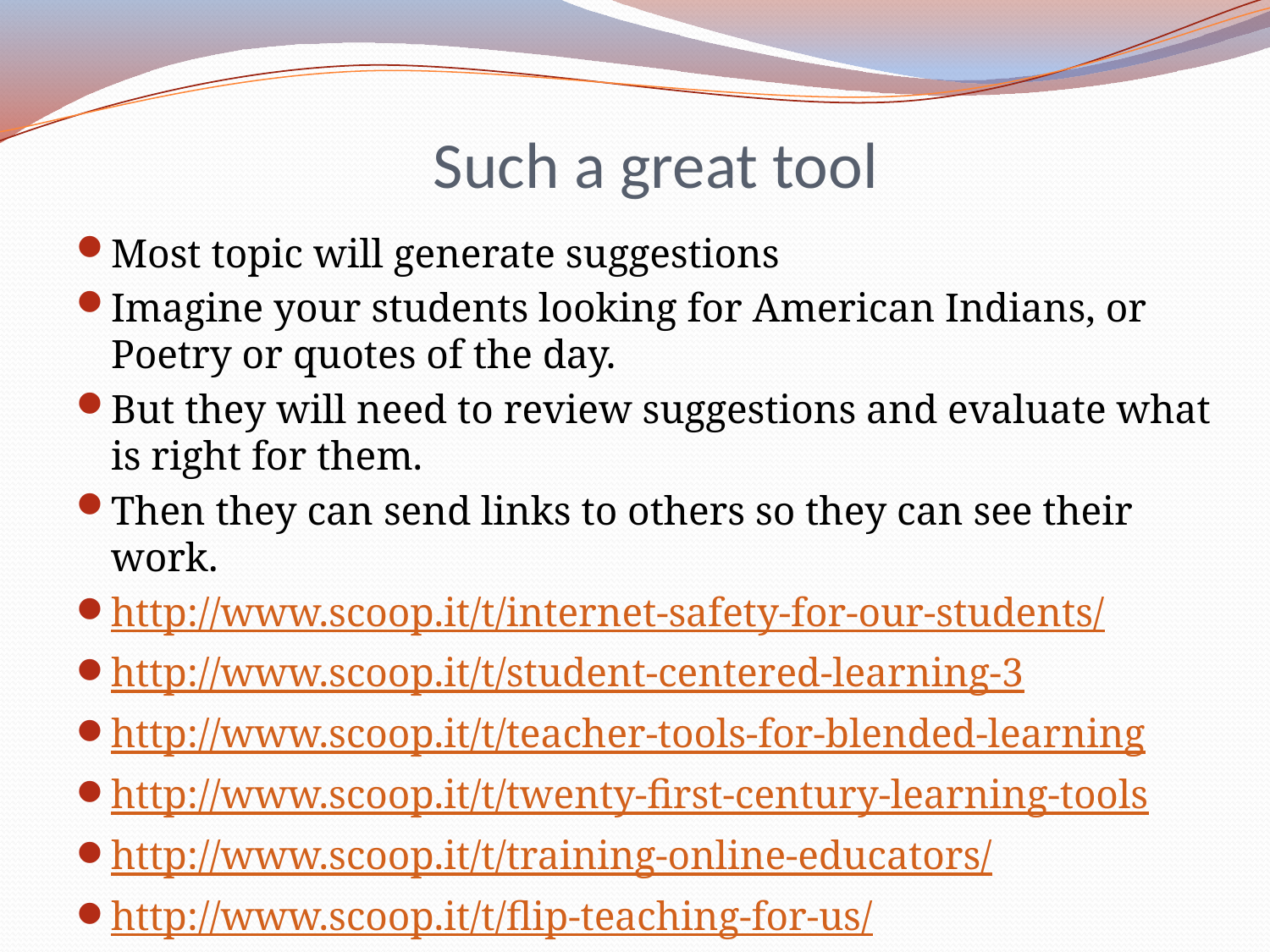

# Such a great tool
Most topic will generate suggestions
Imagine your students looking for American Indians, or Poetry or quotes of the day.
But they will need to review suggestions and evaluate what is right for them.
Then they can send links to others so they can see their work.
http://www.scoop.it/t/internet-safety-for-our-students/
http://www.scoop.it/t/student-centered-learning-3
http://www.scoop.it/t/teacher-tools-for-blended-learning
http://www.scoop.it/t/twenty-first-century-learning-tools
http://www.scoop.it/t/training-online-educators/
http://www.scoop.it/t/flip-teaching-for-us/